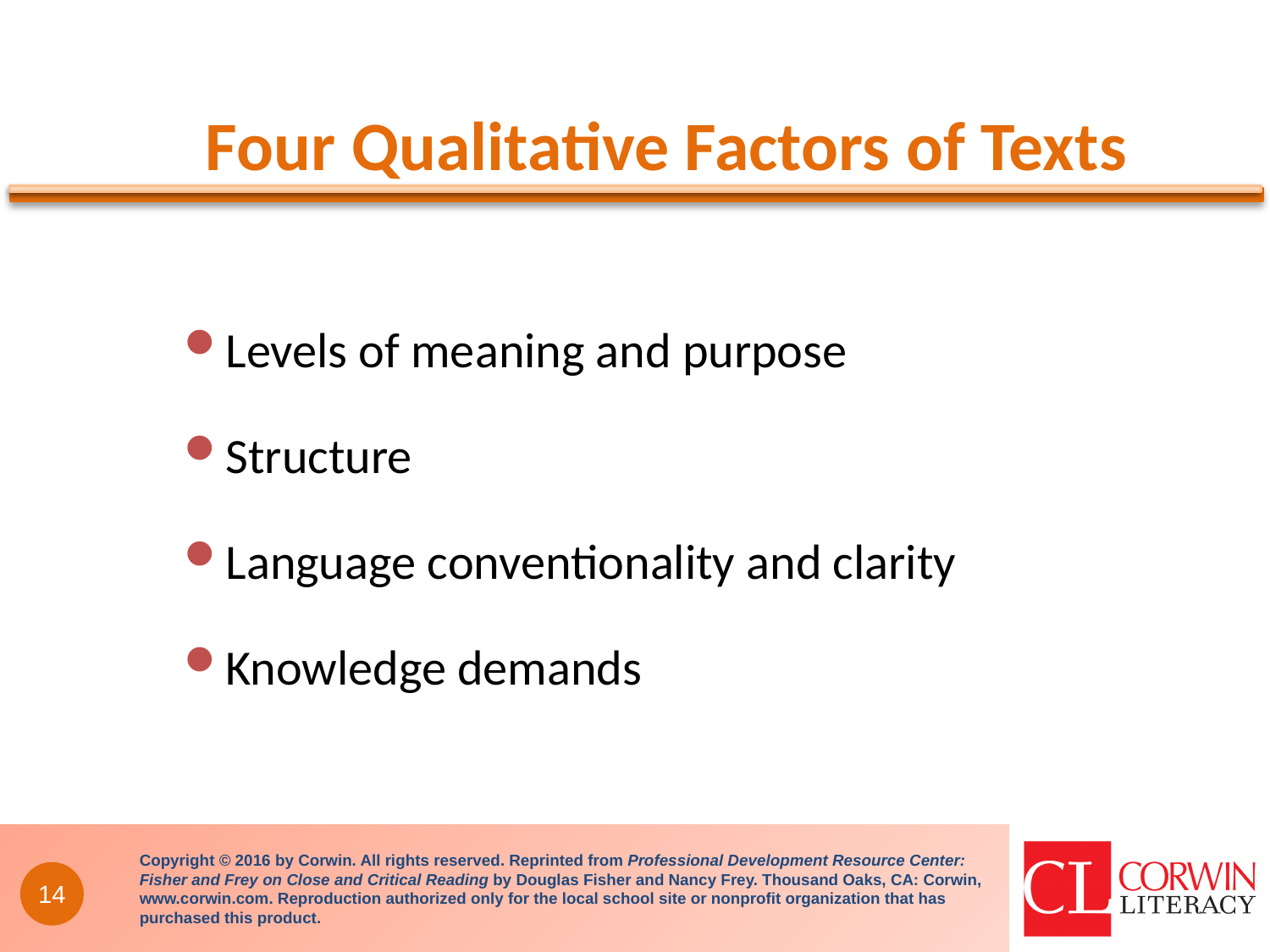

# Four Qualitative Factors of Texts
Levels of meaning and purpose

Structure

Language conventionality and clarity

Knowledge demands

Copyright © 2016 by Corwin. All rights reserved. Reprinted from Professional Development Resource Center: Fisher and Frey on Close and Critical Reading by Douglas Fisher and Nancy Frey. Thousand Oaks, CA: Corwin, www.corwin.com. Reproduction authorized only for the local school site or nonprofit organization that has purchased this product.
14